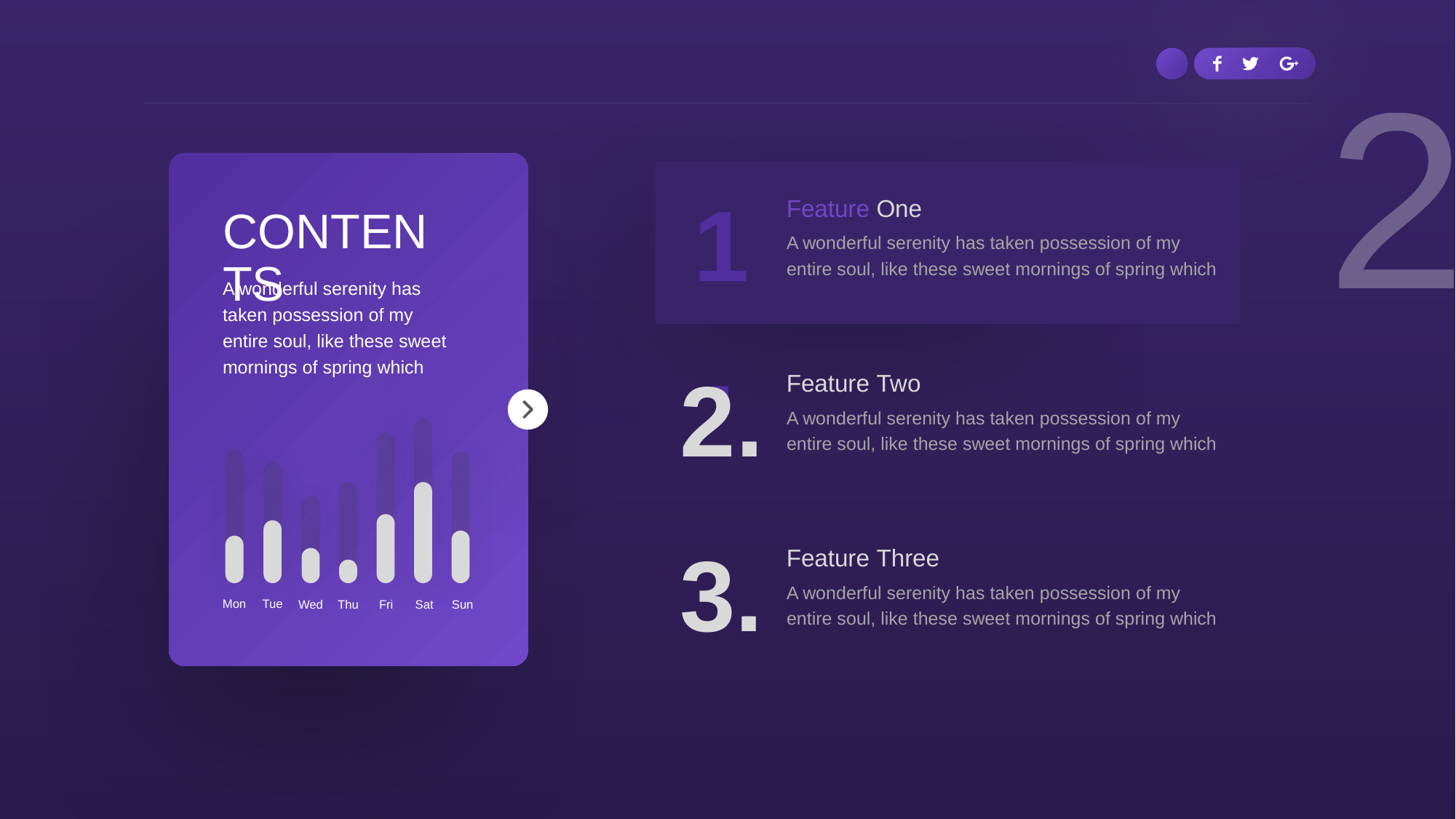

1.
Feature One
A wonderful serenity has taken possession of my entire soul, like these sweet mornings of spring which
CONTENTS
A wonderful serenity has taken possession of my entire soul, like these sweet mornings of spring which
2.
Feature Two
A wonderful serenity has taken possession of my entire soul, like these sweet mornings of spring which

Mon
Tue
Fri
Sat
Wed
Thu
Sun
3.
Feature Three
A wonderful serenity has taken possession of my entire soul, like these sweet mornings of spring which